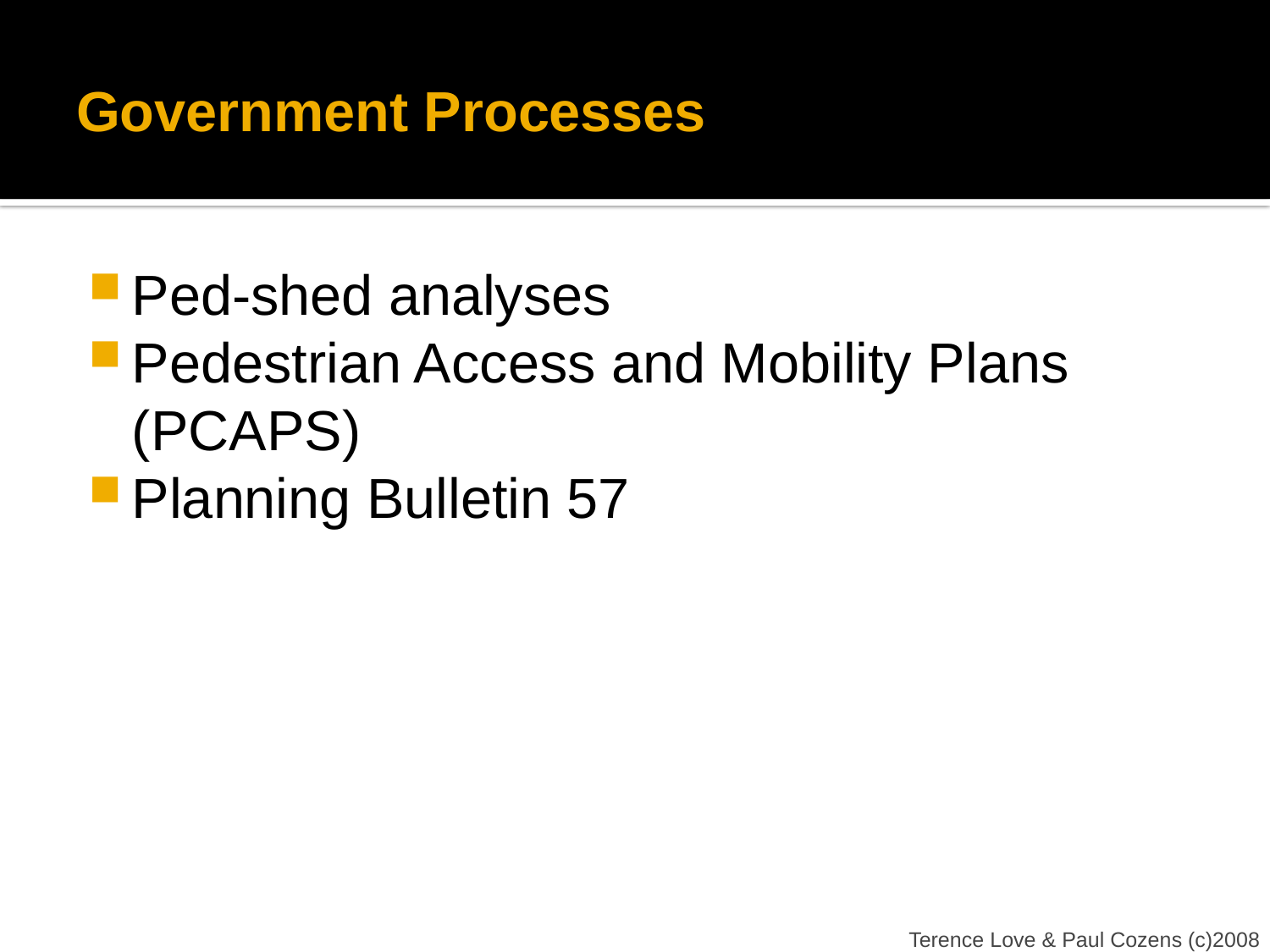

# Government Processes
Ped-shed analyses
Pedestrian Access and Mobility Plans (PCAPS)
Planning Bulletin 57

Terence Love & Paul Cozens (c)2008